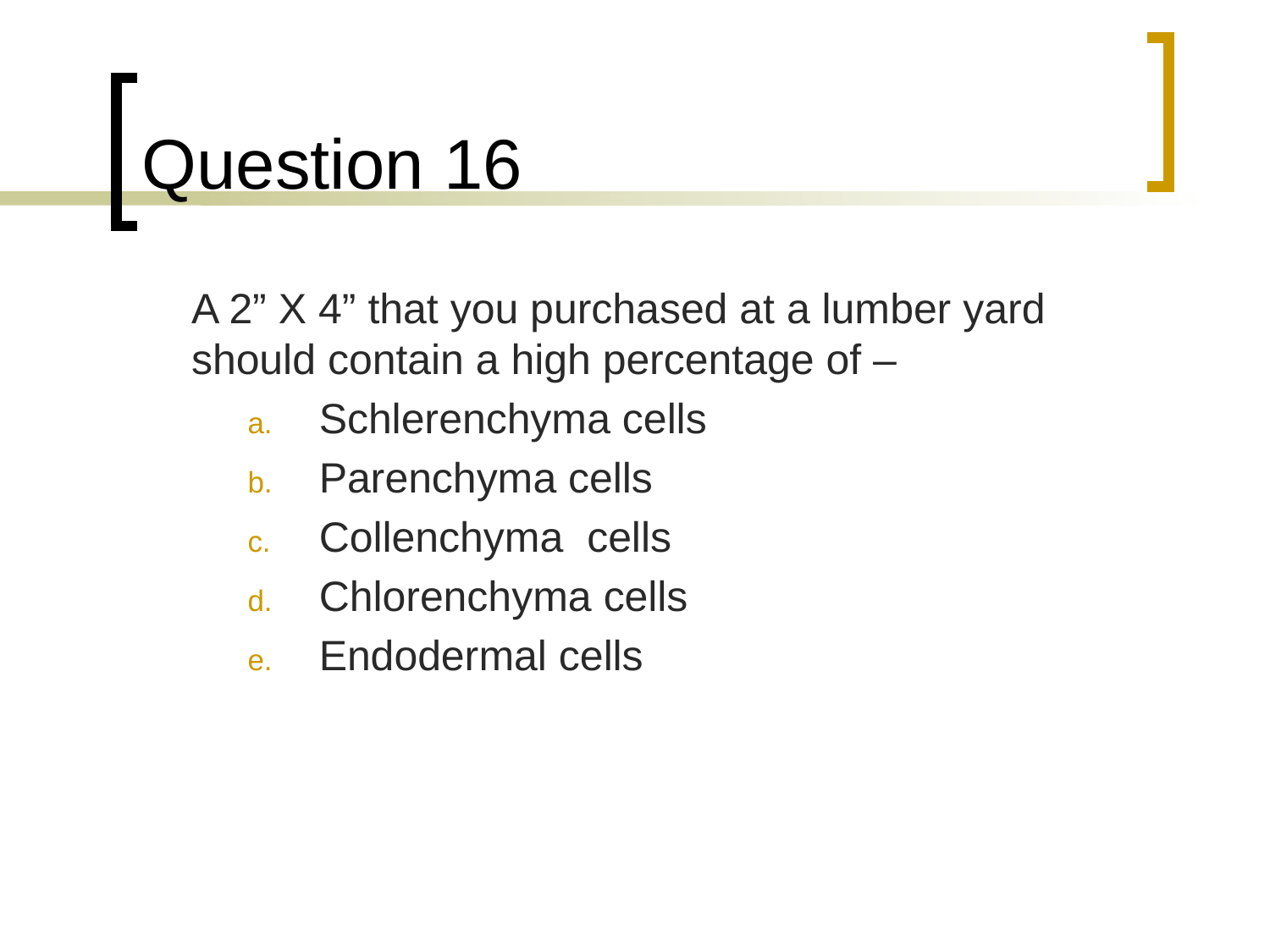

# Question 16
	A 2” X 4” that you purchased at a lumber yard should contain a high percentage of –
Schlerenchyma cells
Parenchyma cells
Collenchyma  cells
Chlorenchyma cells
Endodermal cells